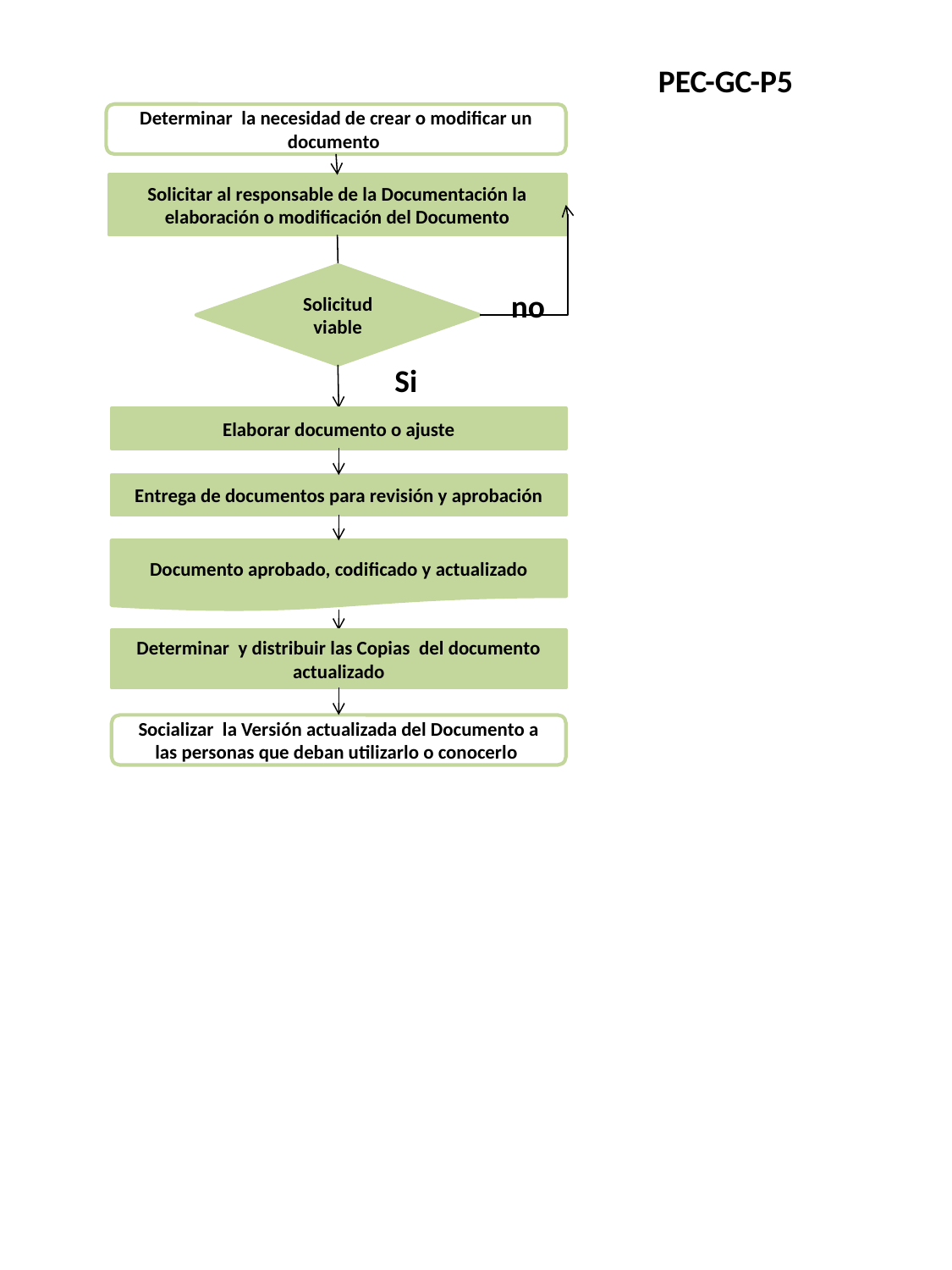

PEC-GC-P5
Determinar  la necesidad de crear o modificar un documento
Solicitar al responsable de la Documentación la elaboración o modificación del Documento
Solicitud viable
no
Si
Elaborar documento o ajuste
Entrega de documentos para revisión y aprobación
Documento aprobado, codificado y actualizado
Determinar  y distribuir las Copias  del documento actualizado
Socializar  la Versión actualizada del Documento a las personas que deban utilizarlo o conocerlo